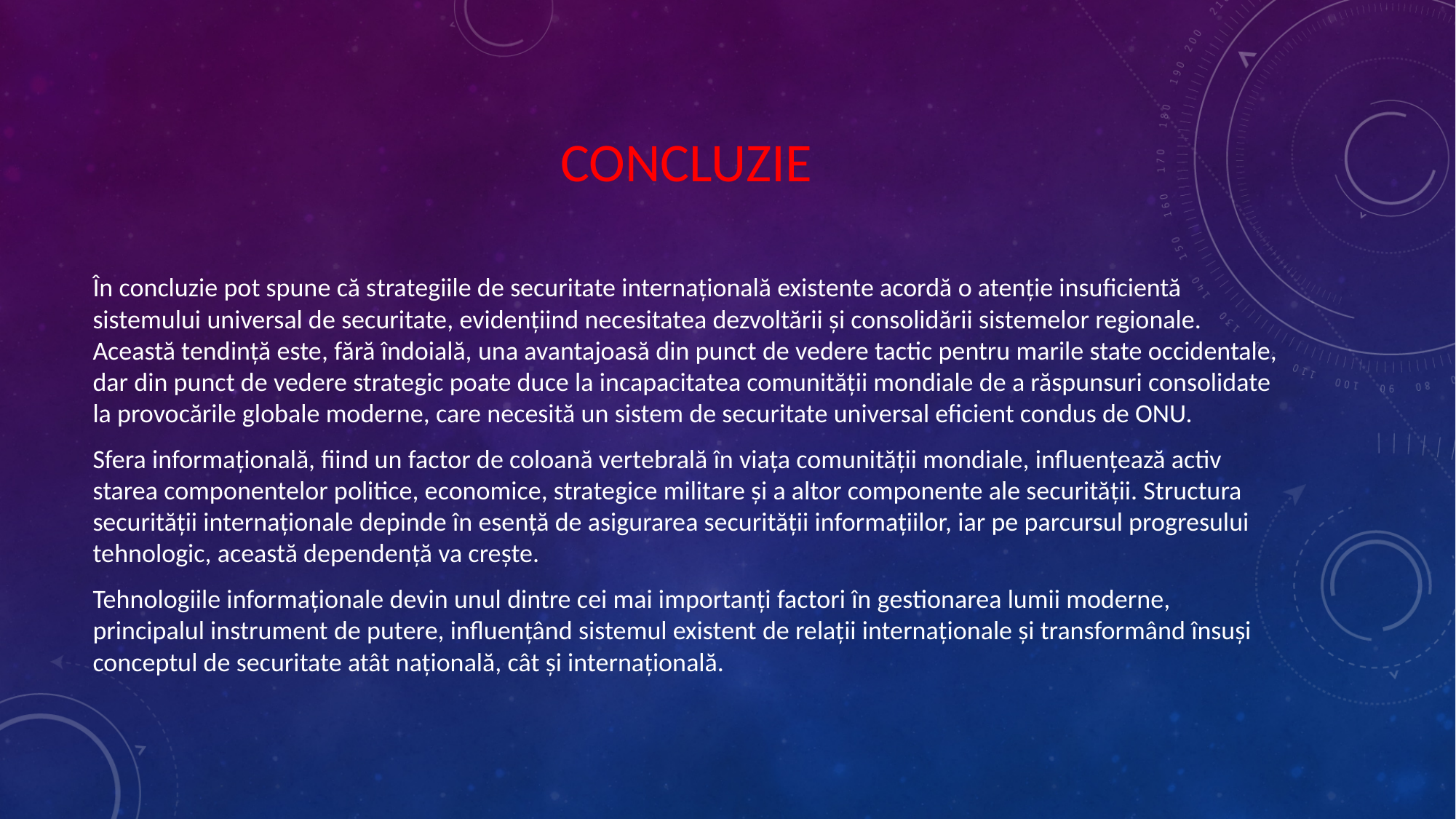

# Concluzie
În concluzie pot spune că strategiile de securitate internațională existente acordă o atenție insuficientă sistemului universal de securitate, evidențiind necesitatea dezvoltării și consolidării sistemelor regionale. Această tendință este, fără îndoială, una avantajoasă din punct de vedere tactic pentru marile state occidentale, dar din punct de vedere strategic poate duce la incapacitatea comunității mondiale de a răspunsuri consolidate la provocările globale moderne, care necesită un sistem de securitate universal eficient condus de ONU.
Sfera informațională, fiind un factor de coloană vertebrală în viața comunității mondiale, influențează activ starea componentelor politice, economice, strategice militare și a altor componente ale securității. Structura securității internaționale depinde în esență de asigurarea securității informațiilor, iar pe parcursul progresului tehnologic, această dependență va crește.
Tehnologiile informaționale devin unul dintre cei mai importanți factori în gestionarea lumii moderne, principalul instrument de putere, influențând sistemul existent de relații internaționale și transformând însuși conceptul de securitate atât națională, cât și internațională.